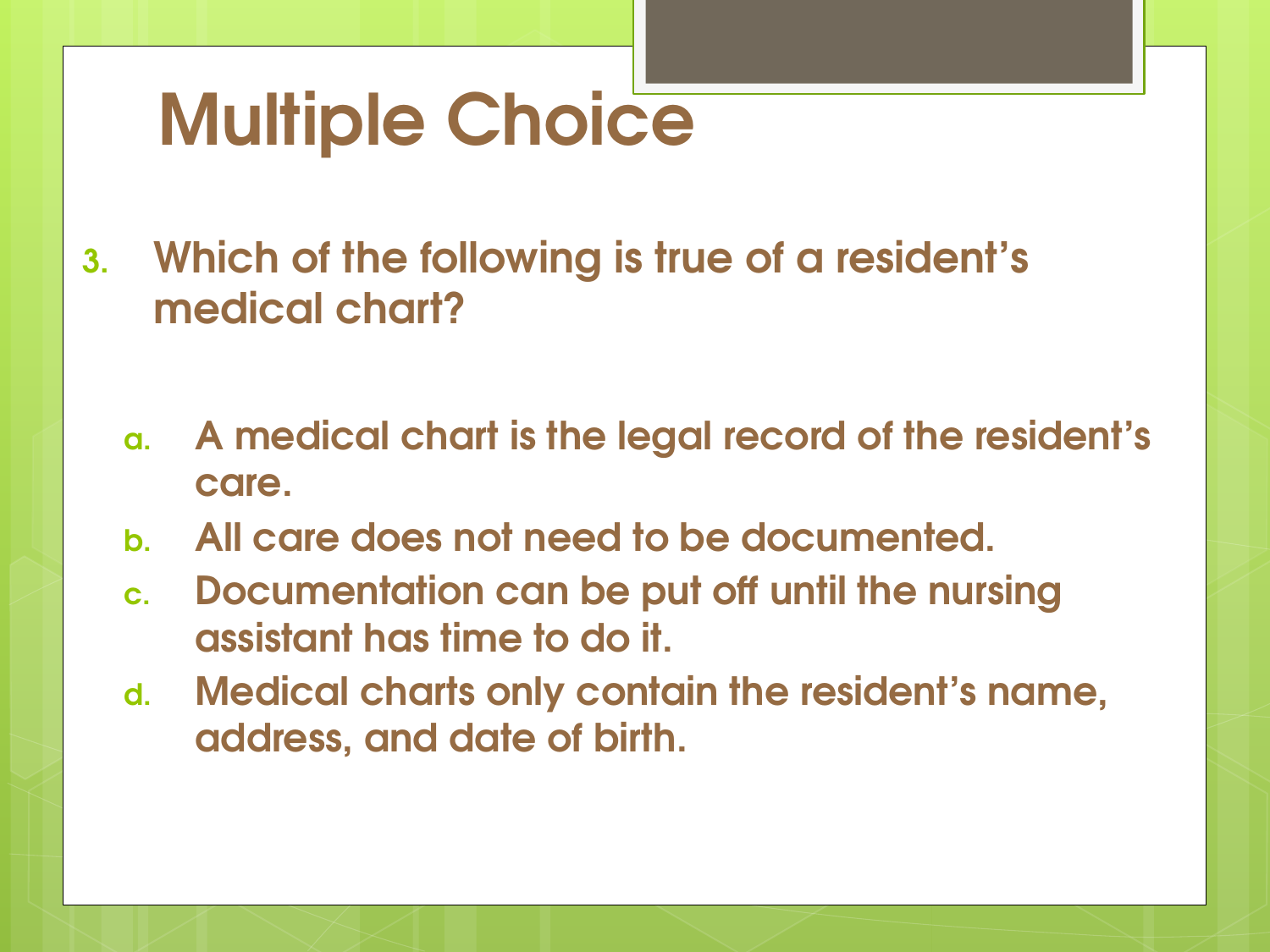

# Multiple Choice

Which of the following is true of a resident’s medical chart?

A medical chart is the legal record of the resident’s care.
All care does not need to be documented.
Documentation can be put off until the nursing assistant has time to do it.
Medical charts only contain the resident’s name, address, and date of birth.